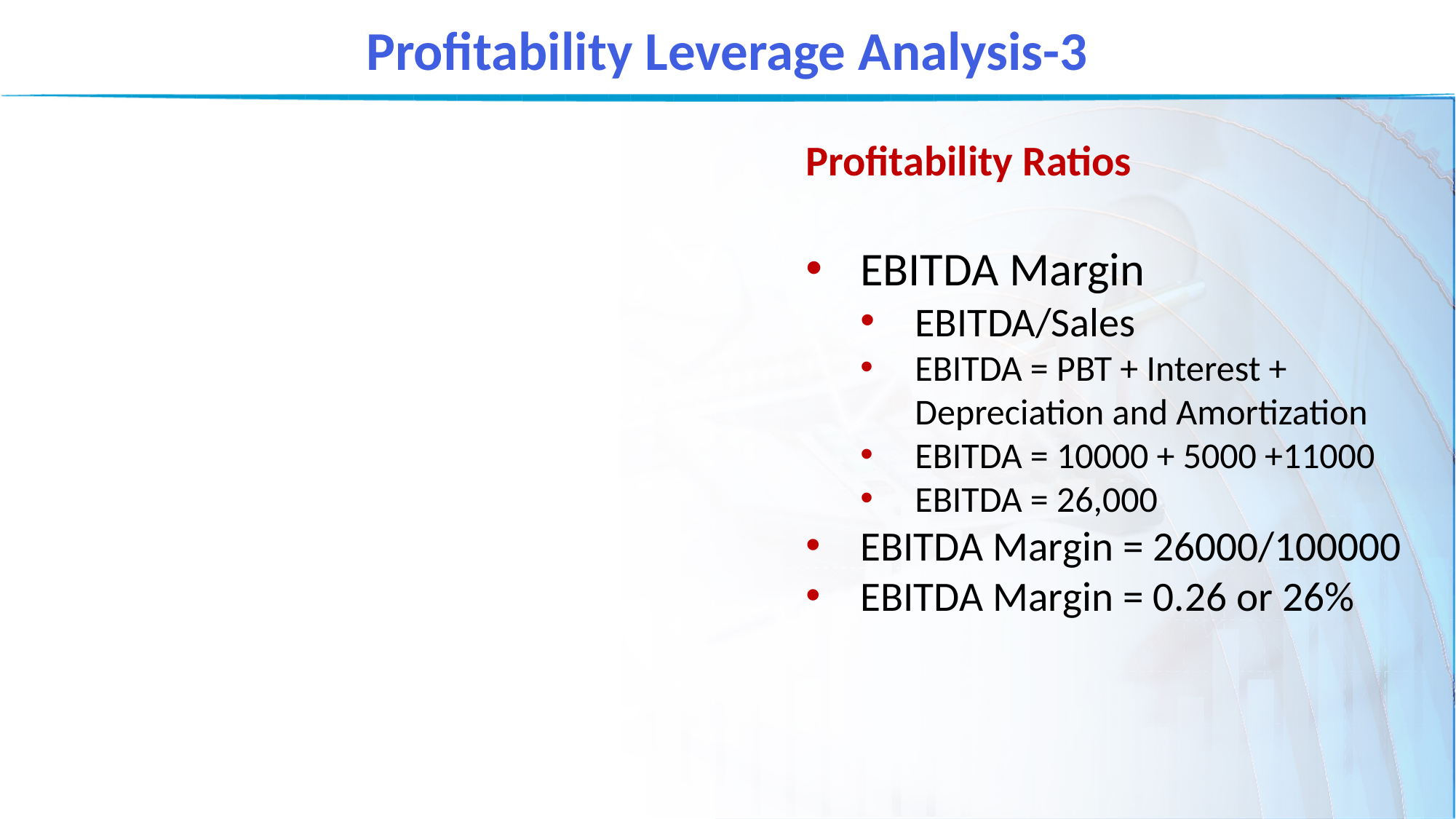

Profitability Leverage Analysis-3
Profitability Ratios

EBITDA Margin
EBITDA/Sales
EBITDA = PBT + Interest + Depreciation and Amortization
EBITDA = 10000 + 5000 +11000
EBITDA = 26,000
EBITDA Margin = 26000/100000
EBITDA Margin = 0.26 or 26%